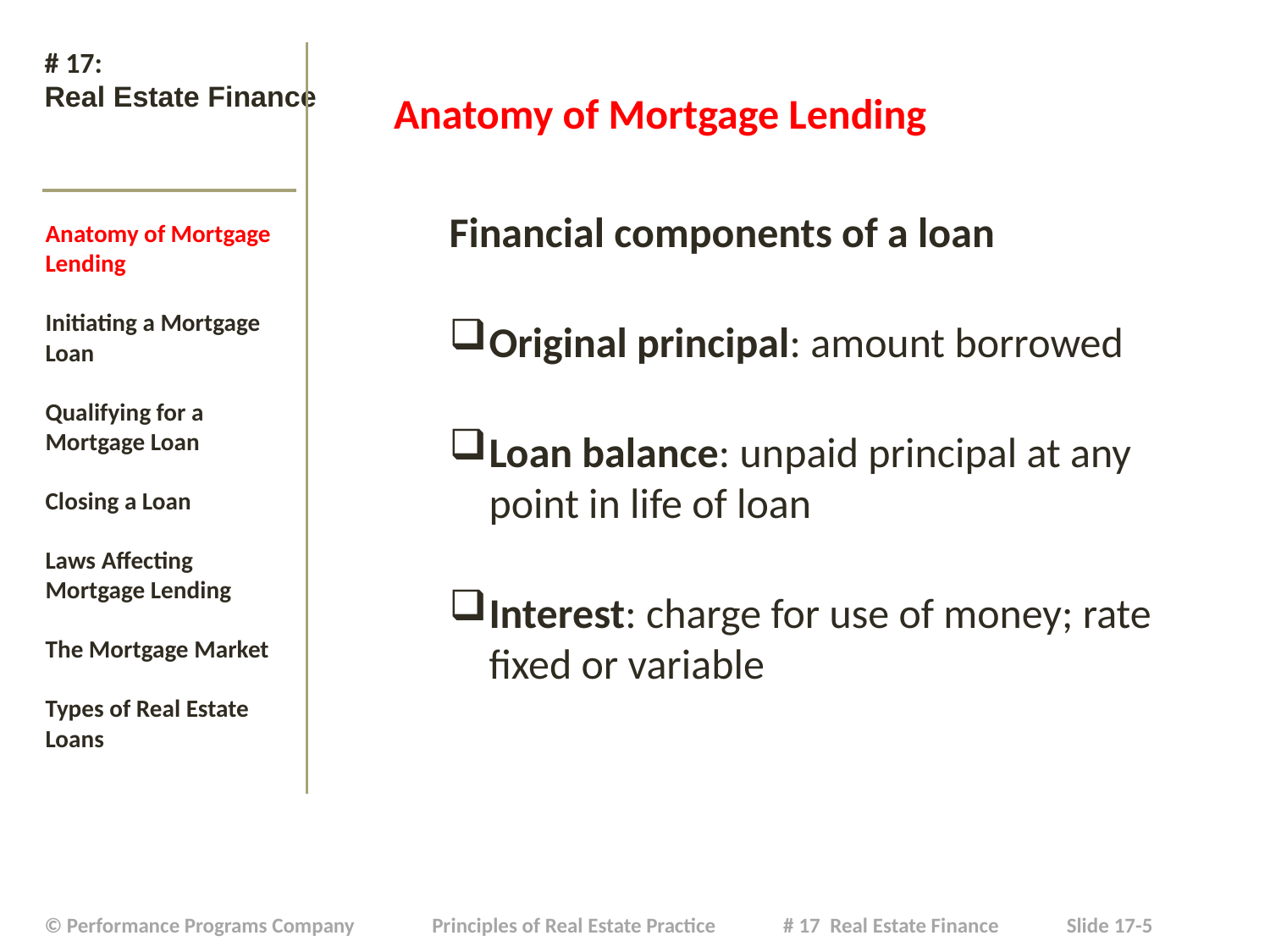

# # 17: Real Estate Finance

Anatomy of Mortgage Lending

Financial components of a loan
Original principal: amount borrowed
Loan balance: unpaid principal at any point in life of loan
Interest: charge for use of money; rate fixed or variable
Anatomy of Mortgage Lending

Initiating a Mortgage Loan

Qualifying for a Mortgage Loan

Closing a Loan

Laws Affecting Mortgage Lending

The Mortgage Market

Types of Real Estate Loans

| © Performance Programs Company Principles of Real Estate Practice # 17 Real Estate Finance Slide 17-5 |
| --- |